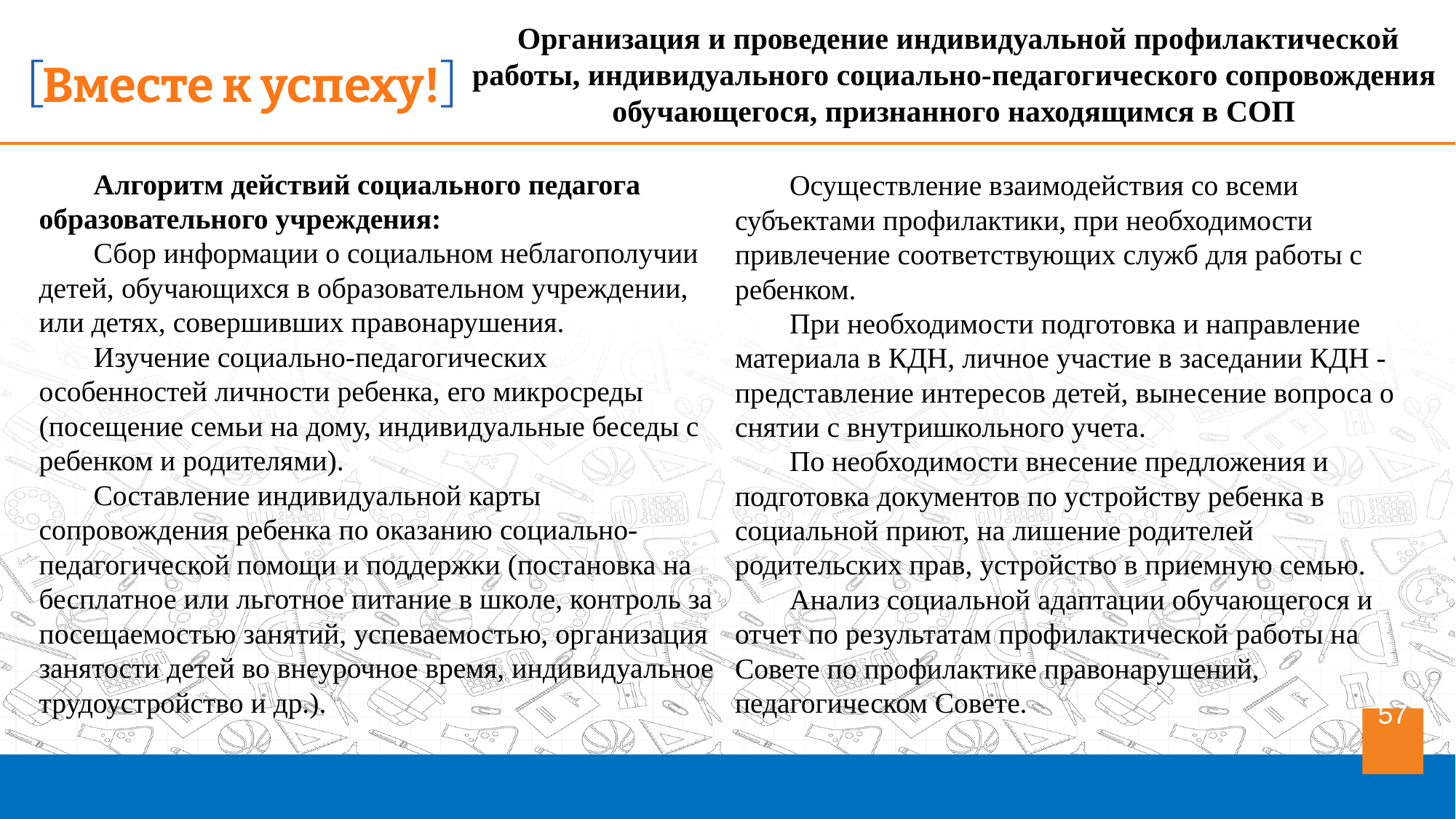

Организация и проведение индивидуальной профилактической работы, индивидуального социально-педагогического сопровождения обучающегося, признанного находящимся в СОП
Алгоритм действий социального педагога образовательного учреждения:
Сбор информации о социальном неблагополучии детей, обучающихся в образовательном учреждении, или детях, совершивших правонарушения.
Изучение социально-педагогических особенностей личности ребенка, его микросреды (посещение семьи на дому, индивидуальные беседы с ребенком и родителями).
Составление индивидуальной карты сопровождения ребенка по оказанию социально- педагогической помощи и поддержки (постановка на бесплатное или льготное питание в школе, контроль за посещаемостью занятий, успеваемостью, организация занятости детей во внеурочное время, индивидуальное трудоустройство и др.).

Осуществление взаимодействия со всеми субъектами профилактики, при необходимости привлечение соответствующих служб для работы с ребенком.
При необходимости подготовка и направление материала в КДН, личное участие в заседании КДН - представление интересов детей, вынесение вопроса о снятии с внутришкольного учета.
По необходимости внесение предложения и подготовка документов по устройству ребенка в социальной приют, на лишение родителей родительских прав, устройство в приемную семью.
Анализ социальной адаптации обучающегося и отчет по результатам профилактической работы на Совете по профилактике правонарушений, педагогическом Совете.